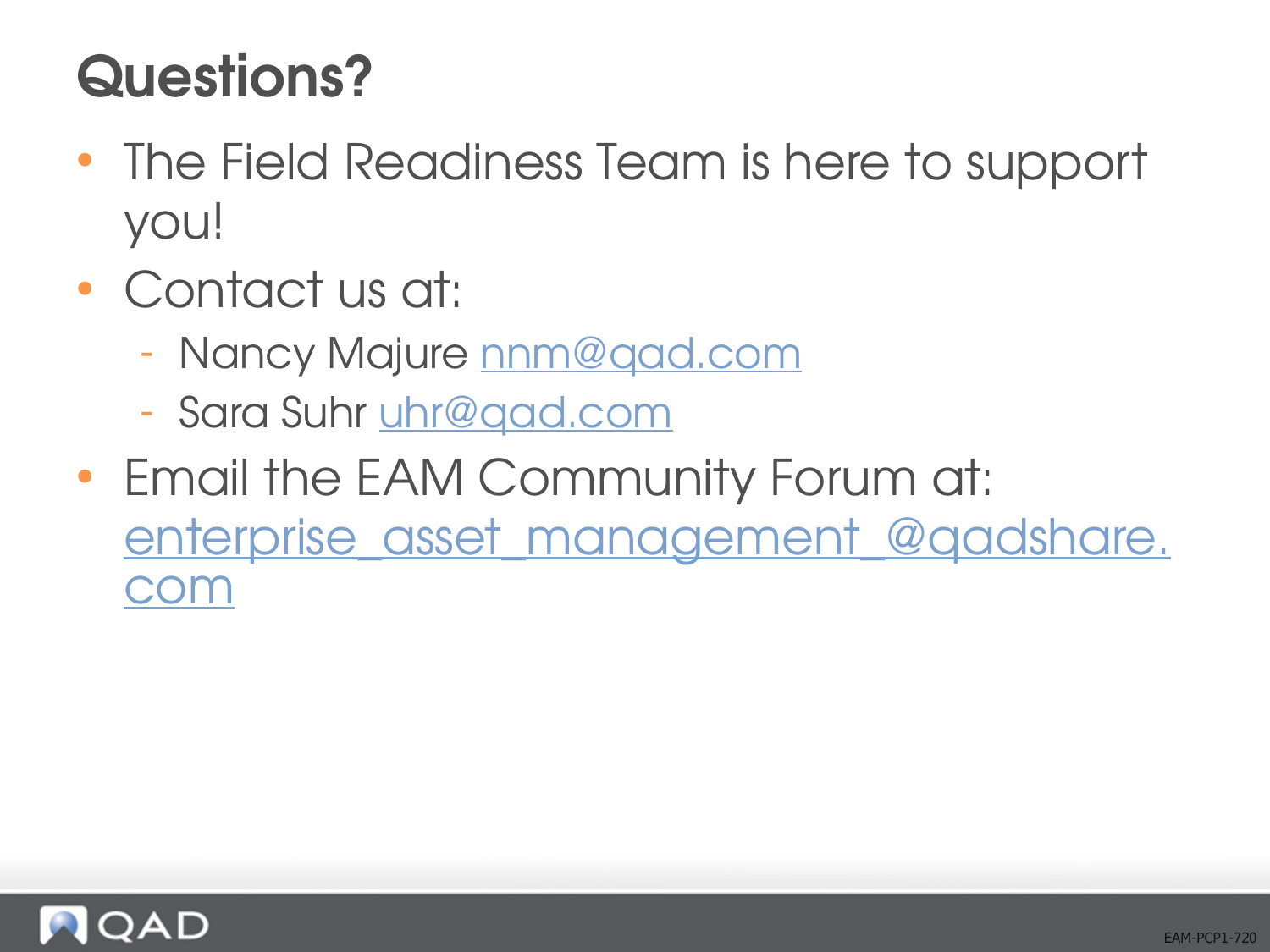

# Questions?
The Field Readiness Team is here to support you!
Contact us at:
Nancy Majure nnm@qad.com
Sara Suhr uhr@qad.com
Email the EAM Community Forum at: enterprise_asset_management_@qadshare.com
EAM-PCP1-720